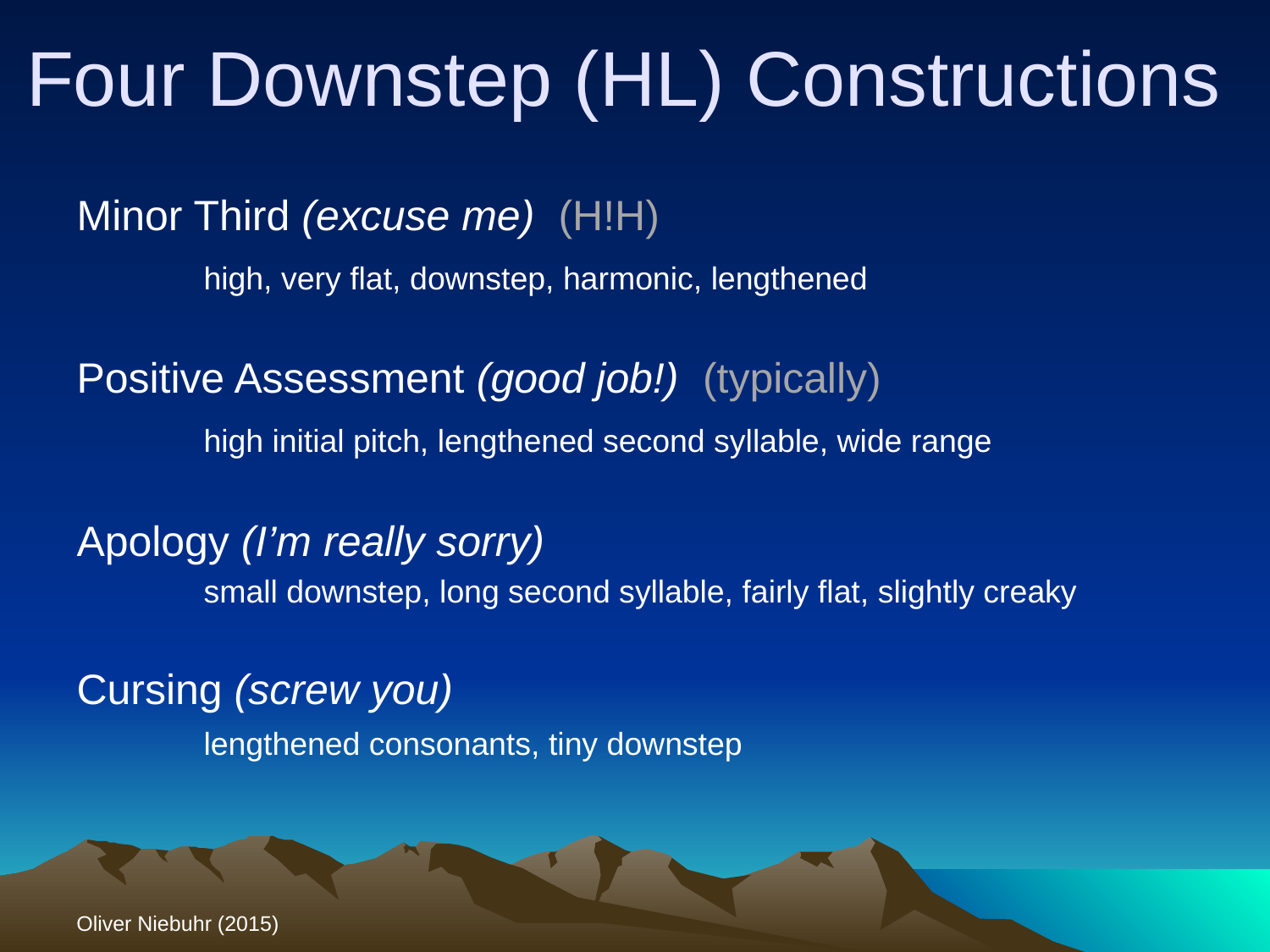

# Four Downstep (HL) Constructions
Minor Third (excuse me)  (H!H)
	high, very flat, downstep, harmonic, lengthened

Positive Assessment (good job!)  (typically)
	high initial pitch, lengthened second syllable, wide range

Apology (I’m really sorry)
	small downstep, long second syllable, fairly flat, slightly creaky

Cursing (screw you)
	lengthened consonants, tiny downstep
Oliver Niebuhr (2015)